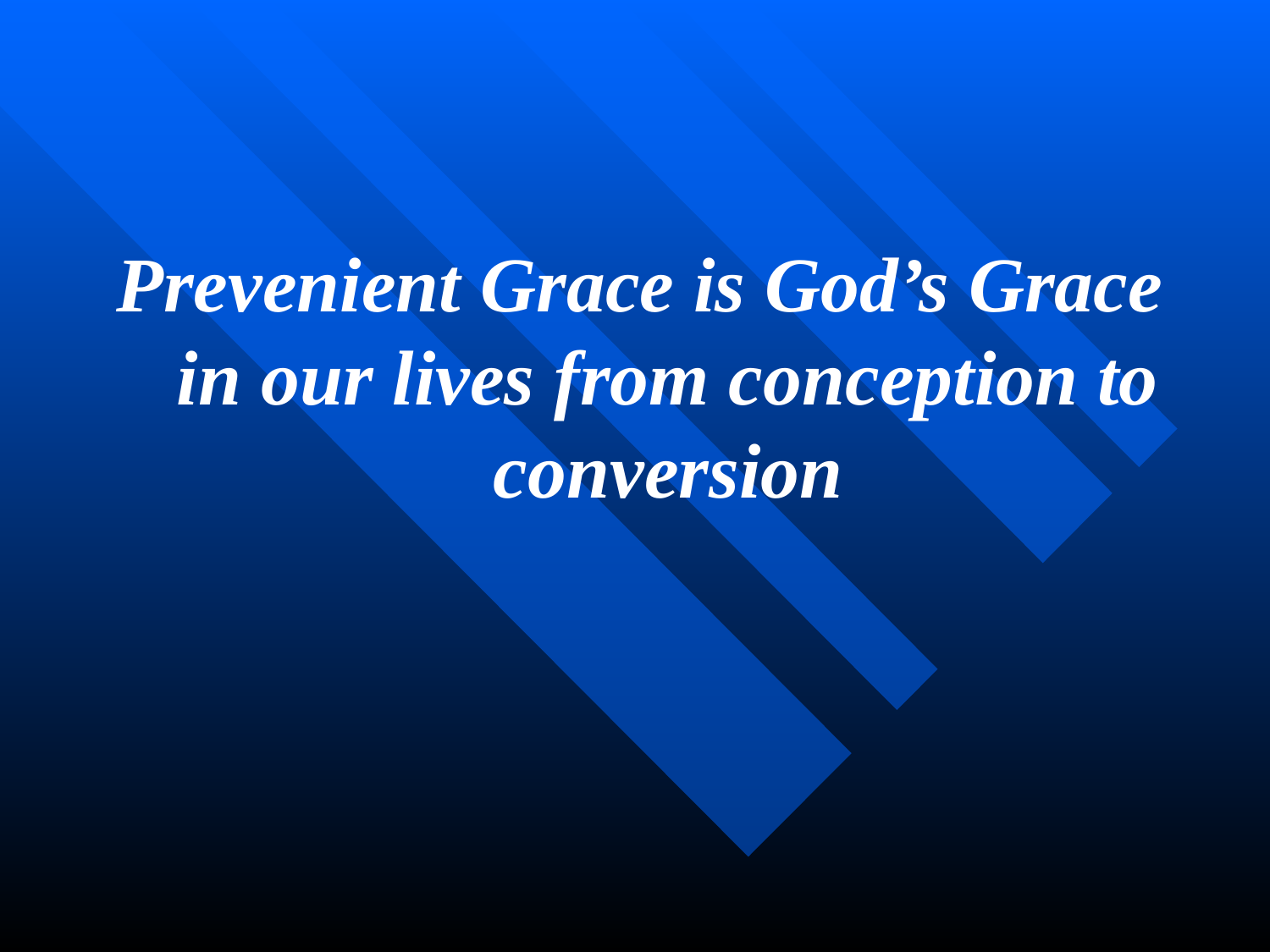

Prevenient Grace is God’s Grace in our lives from conception to conversion